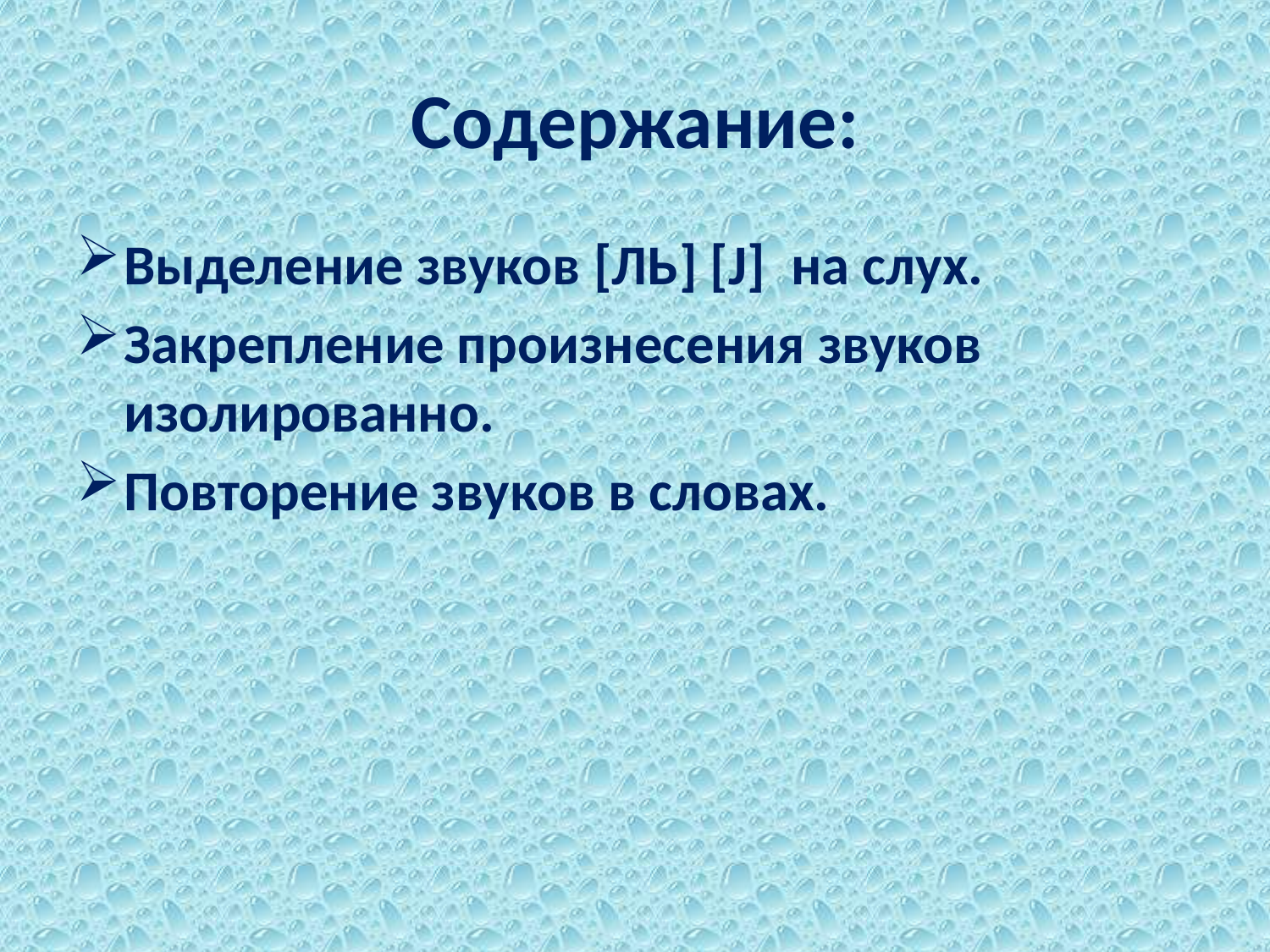

# Содержание:
Выделение звуков [ЛЬ] [J]  на слух.
Закрепление произнесения звуков изолированно.
Повторение звуков в словах.